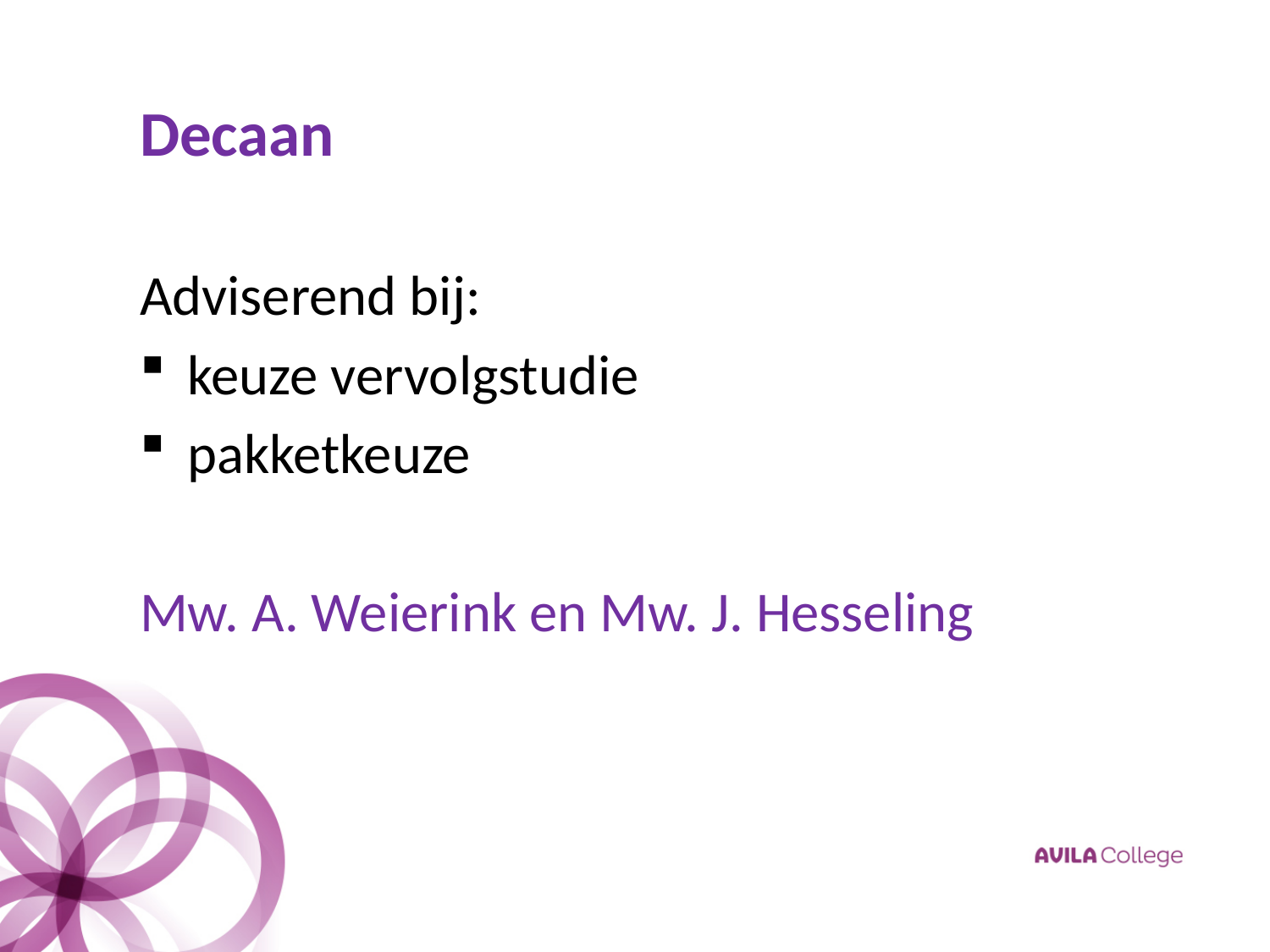

Decaan

Adviserend bij:
keuze vervolgstudie
pakketkeuze

Mw. A. Weierink en Mw. J. Hesseling